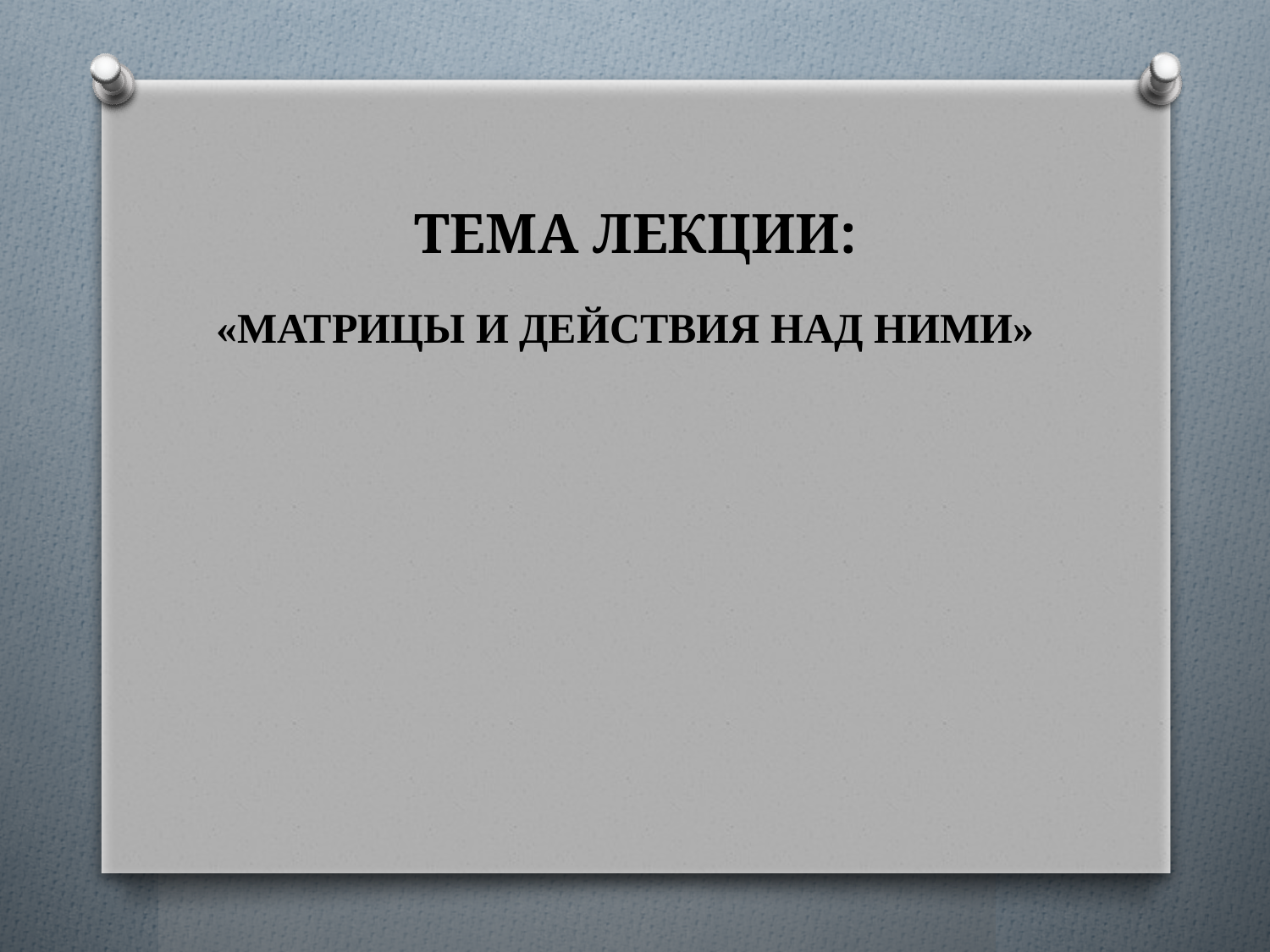

# ТЕМА ЛЕКЦИИ:
«МАТРИЦЫ И ДЕЙСТВИЯ НАД НИМИ»